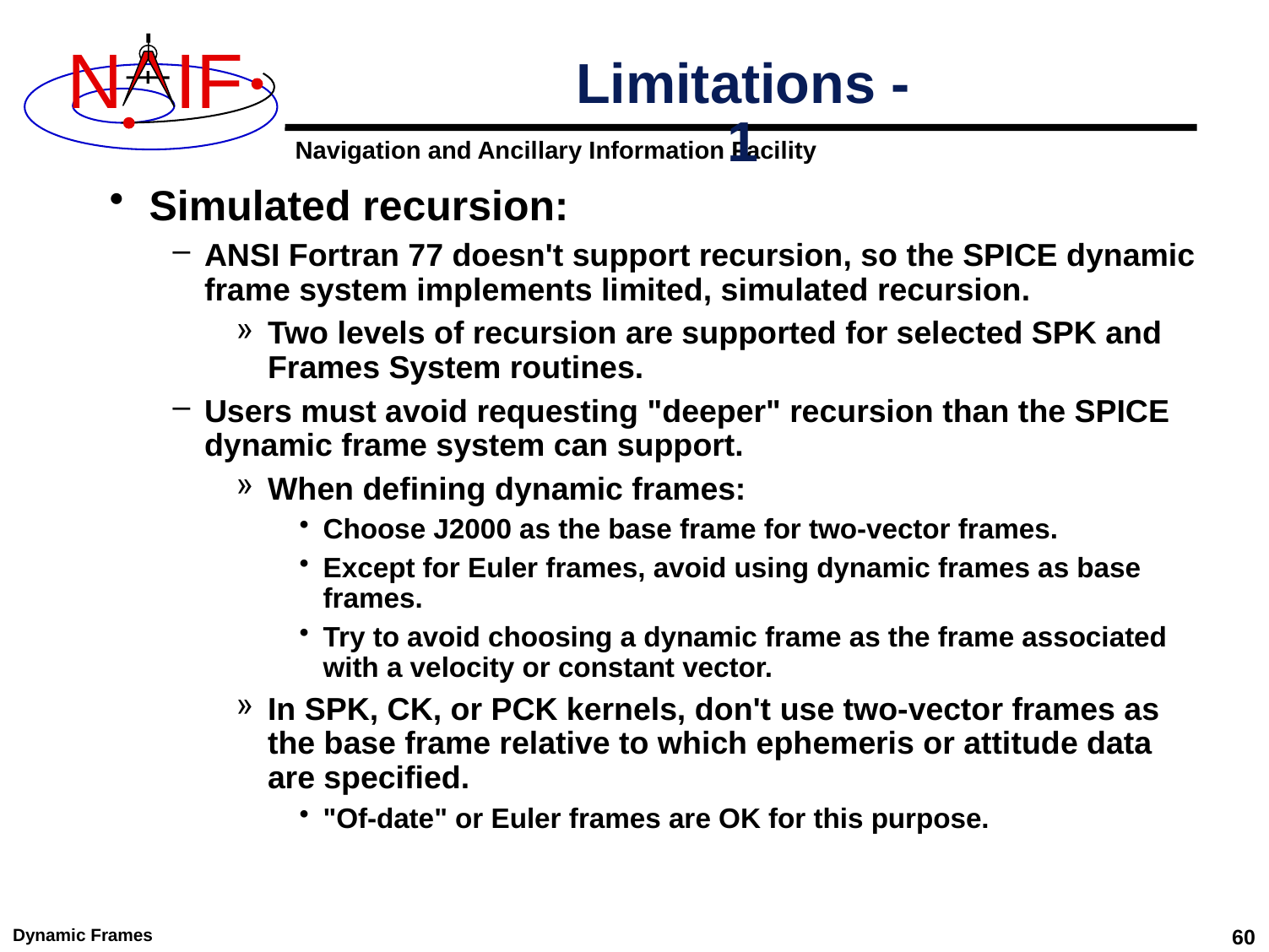

# Limitations - 1
Simulated recursion:
ANSI Fortran 77 doesn't support recursion, so the SPICE dynamic frame system implements limited, simulated recursion.
Two levels of recursion are supported for selected SPK and Frames System routines.
Users must avoid requesting "deeper" recursion than the SPICE dynamic frame system can support.
When defining dynamic frames:
Choose J2000 as the base frame for two-vector frames.
Except for Euler frames, avoid using dynamic frames as base frames.
Try to avoid choosing a dynamic frame as the frame associated with a velocity or constant vector.
In SPK, CK, or PCK kernels, don't use two-vector frames as the base frame relative to which ephemeris or attitude data are specified.
"Of-date" or Euler frames are OK for this purpose.
Dynamic Frames
60